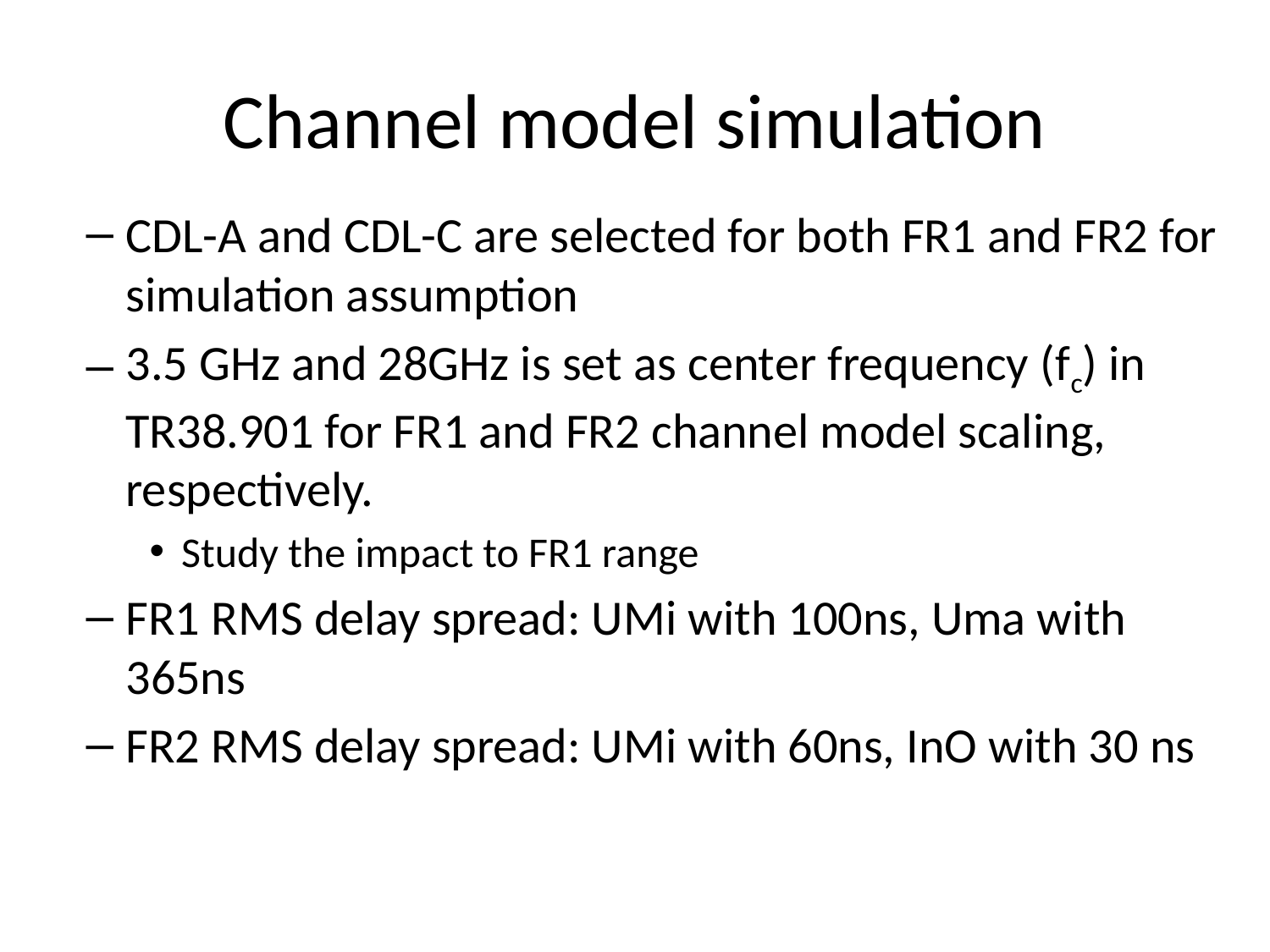

# Channel model simulation
CDL-A and CDL-C are selected for both FR1 and FR2 for simulation assumption
3.5 GHz and 28GHz is set as center frequency (fc) in TR38.901 for FR1 and FR2 channel model scaling, respectively.
Study the impact to FR1 range
FR1 RMS delay spread: UMi with 100ns, Uma with 365ns
FR2 RMS delay spread: UMi with 60ns, InO with 30 ns